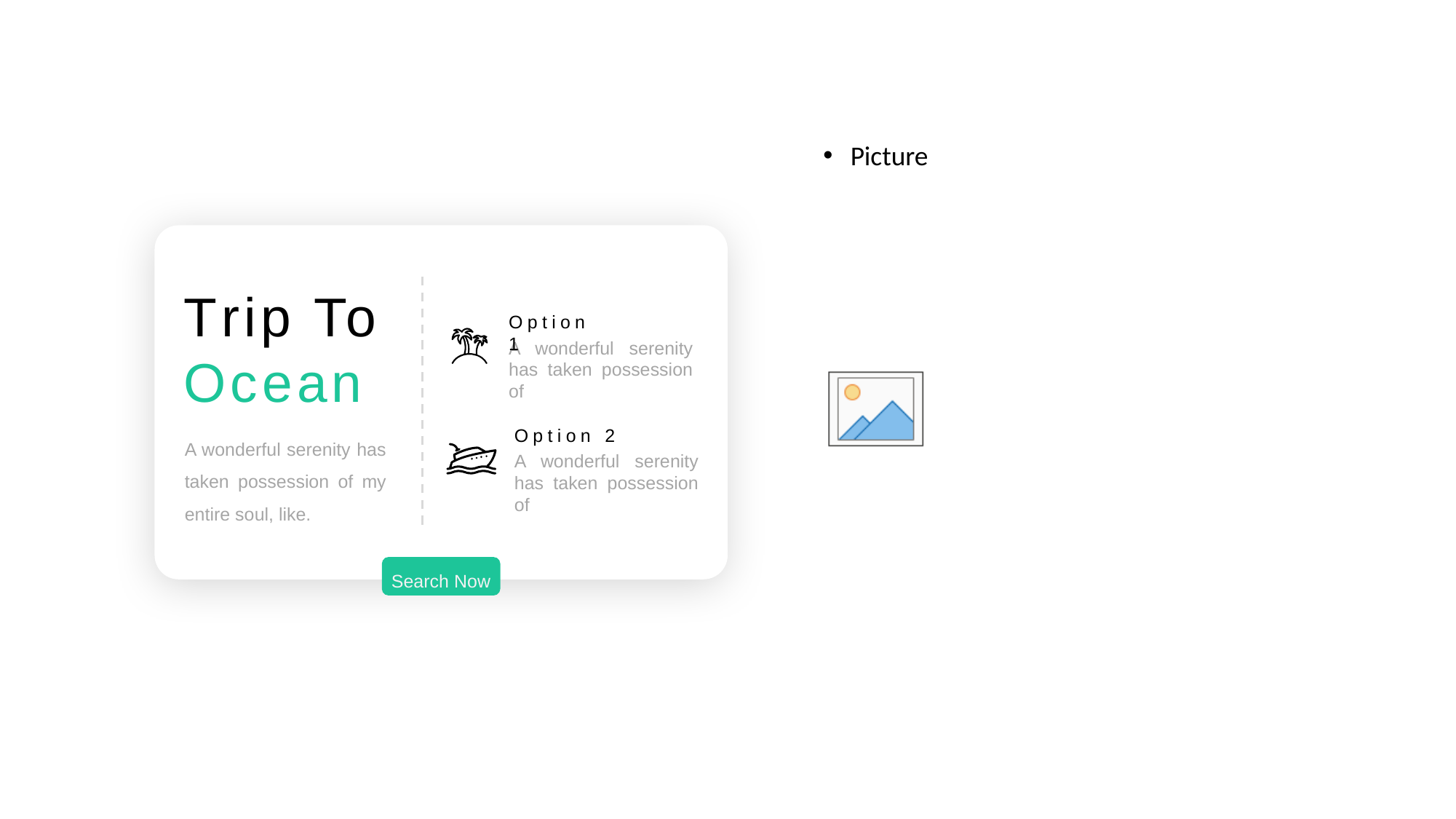

Trip To
Ocean
A wonderful serenity has taken possession of my entire soul, like.
Option 1
A wonderful serenity has taken possession of

Option 2
A wonderful serenity has taken possession of

Search Now